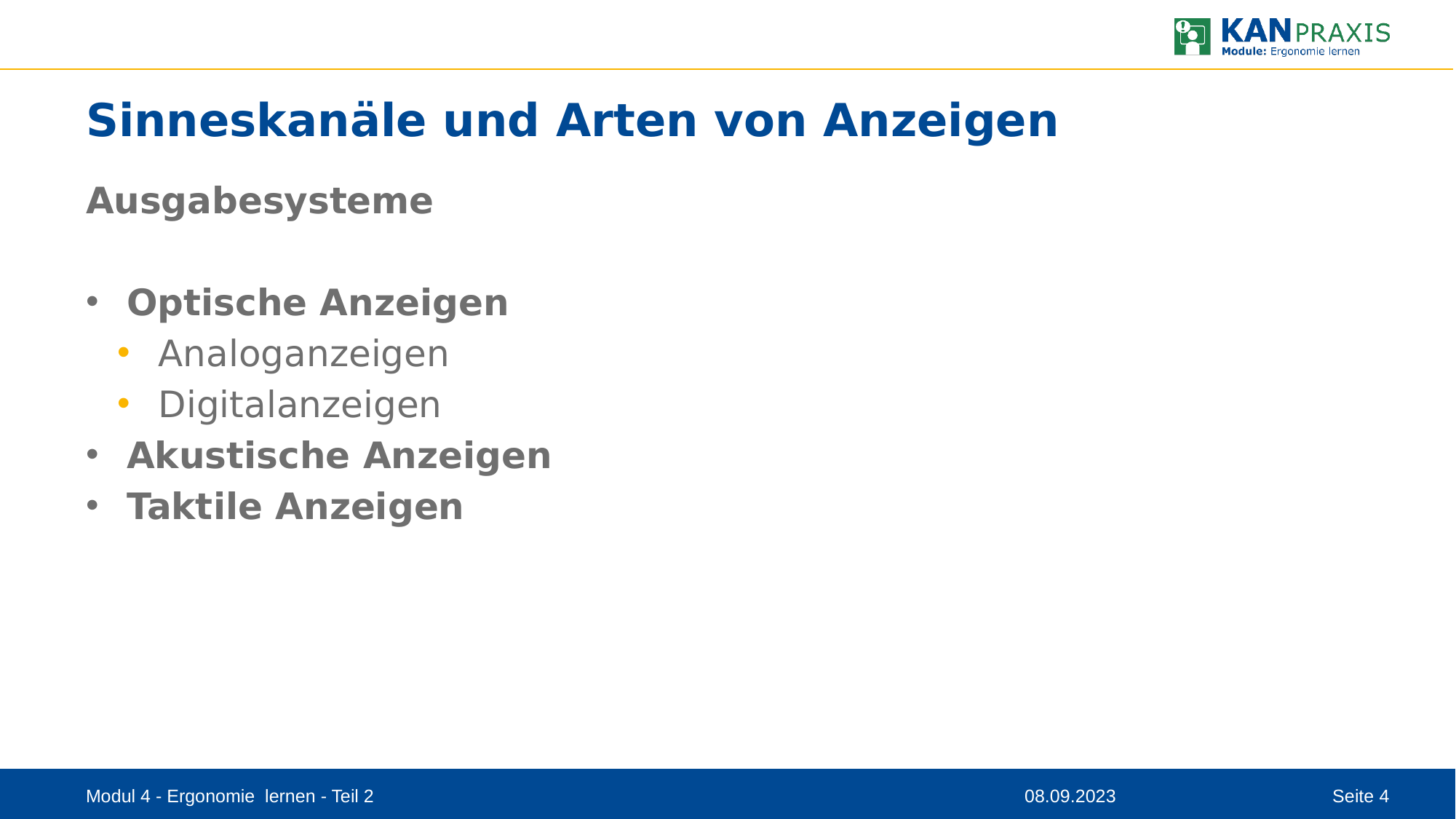

# Sinneskanäle und Arten von Anzeigen
Ausgabesysteme

Optische Anzeigen
Analoganzeigen
Digitalanzeigen
Akustische Anzeigen
Taktile Anzeigen

Modul 4 - Ergonomie  lernen - Teil 2
08.09.2023
Seite 4